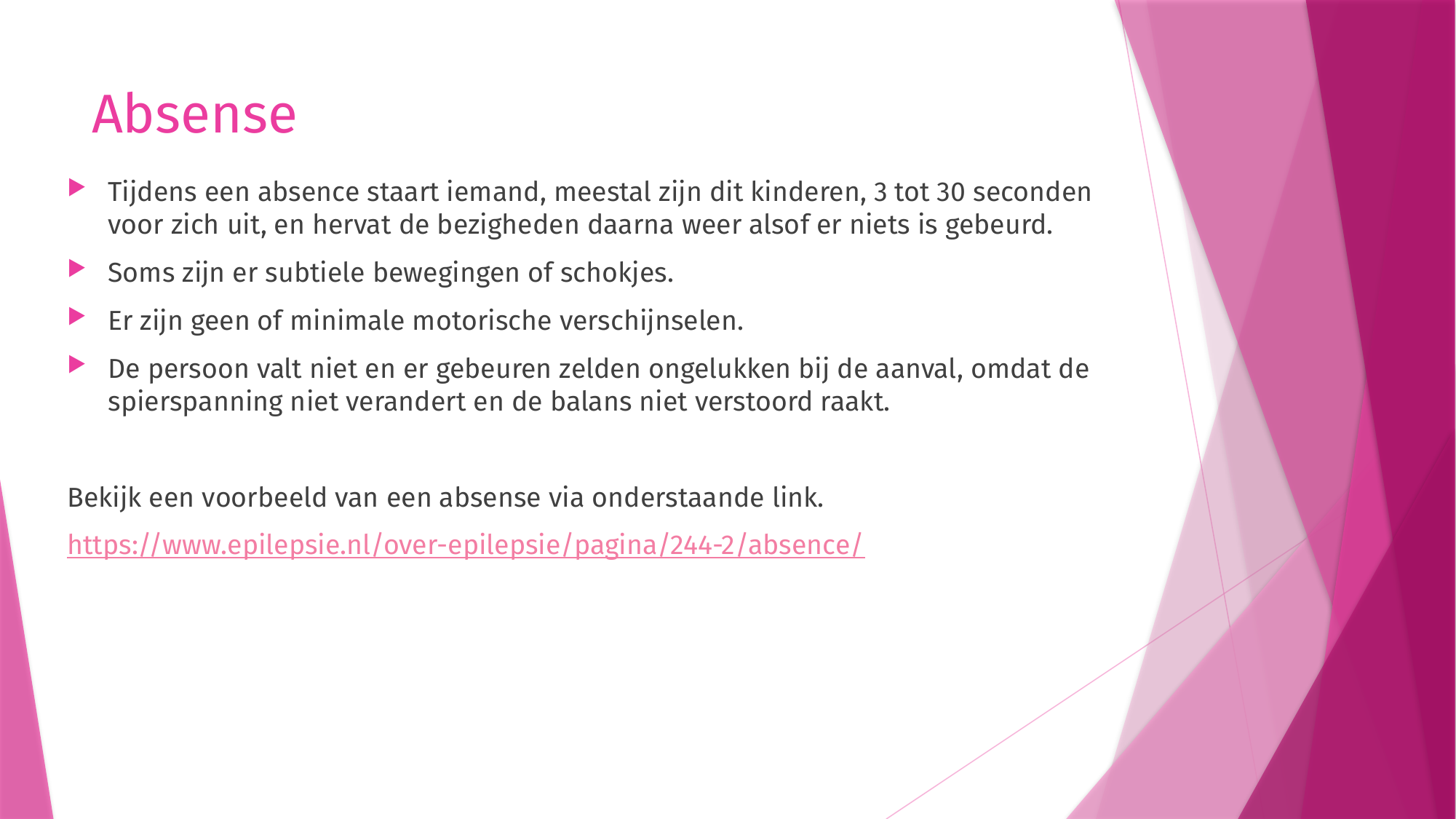

# Absense
Tijdens een absence staart iemand, meestal zijn dit kinderen, 3 tot 30 seconden voor zich uit, en hervat de bezigheden daarna weer alsof er niets is gebeurd.
Soms zijn er subtiele bewegingen of schokjes.
Er zijn geen of minimale motorische verschijnselen.
De persoon valt niet en er gebeuren zelden ongelukken bij de aanval, omdat de spierspanning niet verandert en de balans niet verstoord raakt.

Bekijk een voorbeeld van een absense via onderstaande link.
https://www.epilepsie.nl/over-epilepsie/pagina/244-2/absence/